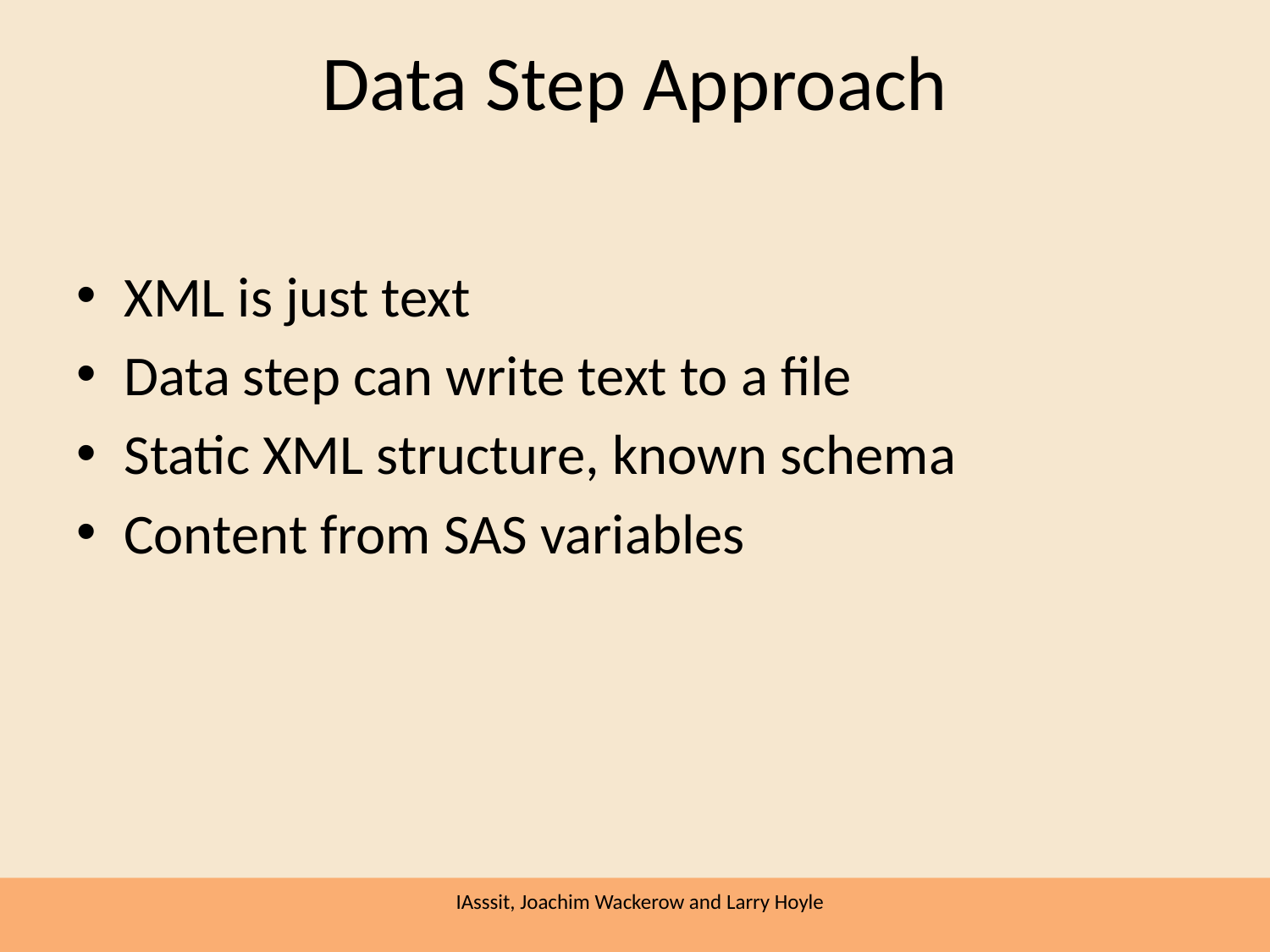

# Data Step Approach
XML is just text
Data step can write text to a file
Static XML structure, known schema
Content from SAS variables
IAsssit, Joachim Wackerow and Larry Hoyle